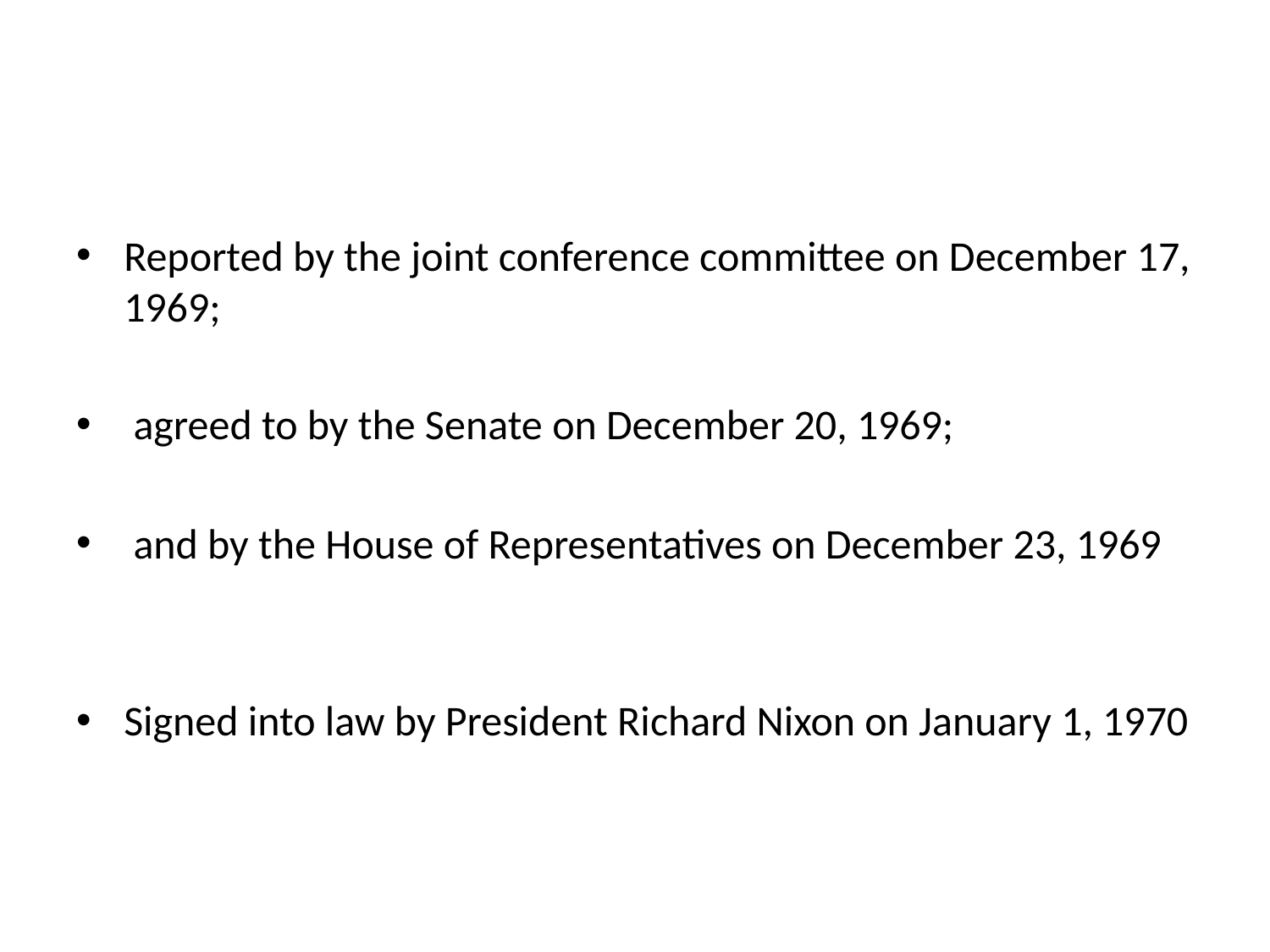

#
Reported by the joint conference committee on December 17, 1969;

 agreed to by the Senate on December 20, 1969;

 and by the House of Representatives on December 23, 1969

Signed into law by President Richard Nixon on January 1, 1970